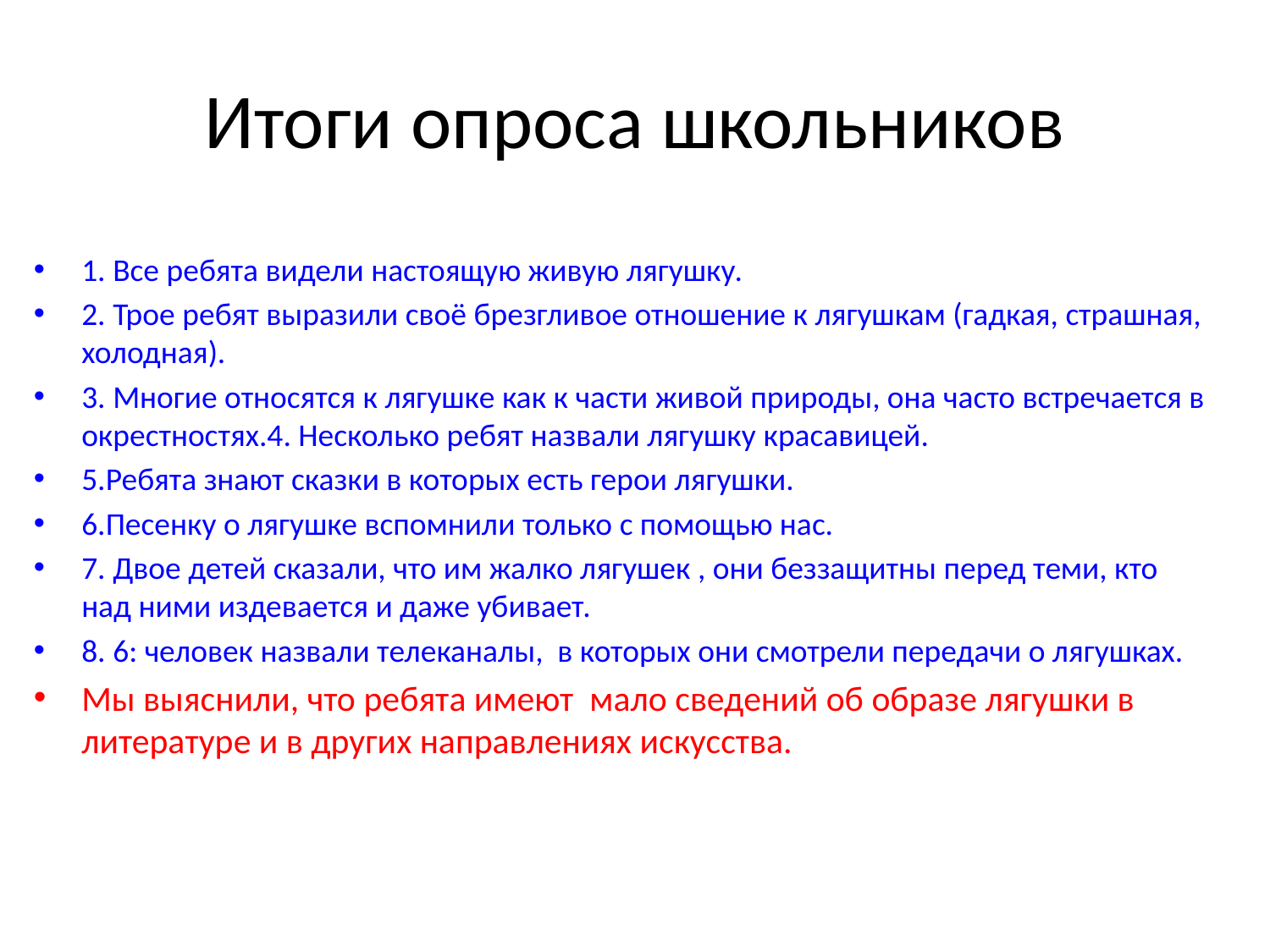

# Итоги опроса школьников
1. Все ребята видели настоящую живую лягушку.
2. Трое ребят выразили своё брезгливое отношение к лягушкам (гадкая, страшная, холодная).
3. Многие относятся к лягушке как к части живой природы, она часто встречается в окрестностях.4. Несколько ребят назвали лягушку красавицей.
5.Ребята знают сказки в которых есть герои лягушки.
6.Песенку о лягушке вспомнили только с помощью нас.
7. Двое детей сказали, что им жалко лягушек , они беззащитны перед теми, кто над ними издевается и даже убивает.
8. 6: человек назвали телеканалы,  в которых они смотрели передачи о лягушках.
Мы выяснили, что ребята имеют  мало сведений об образе лягушки в литературе и в других направлениях искусства.